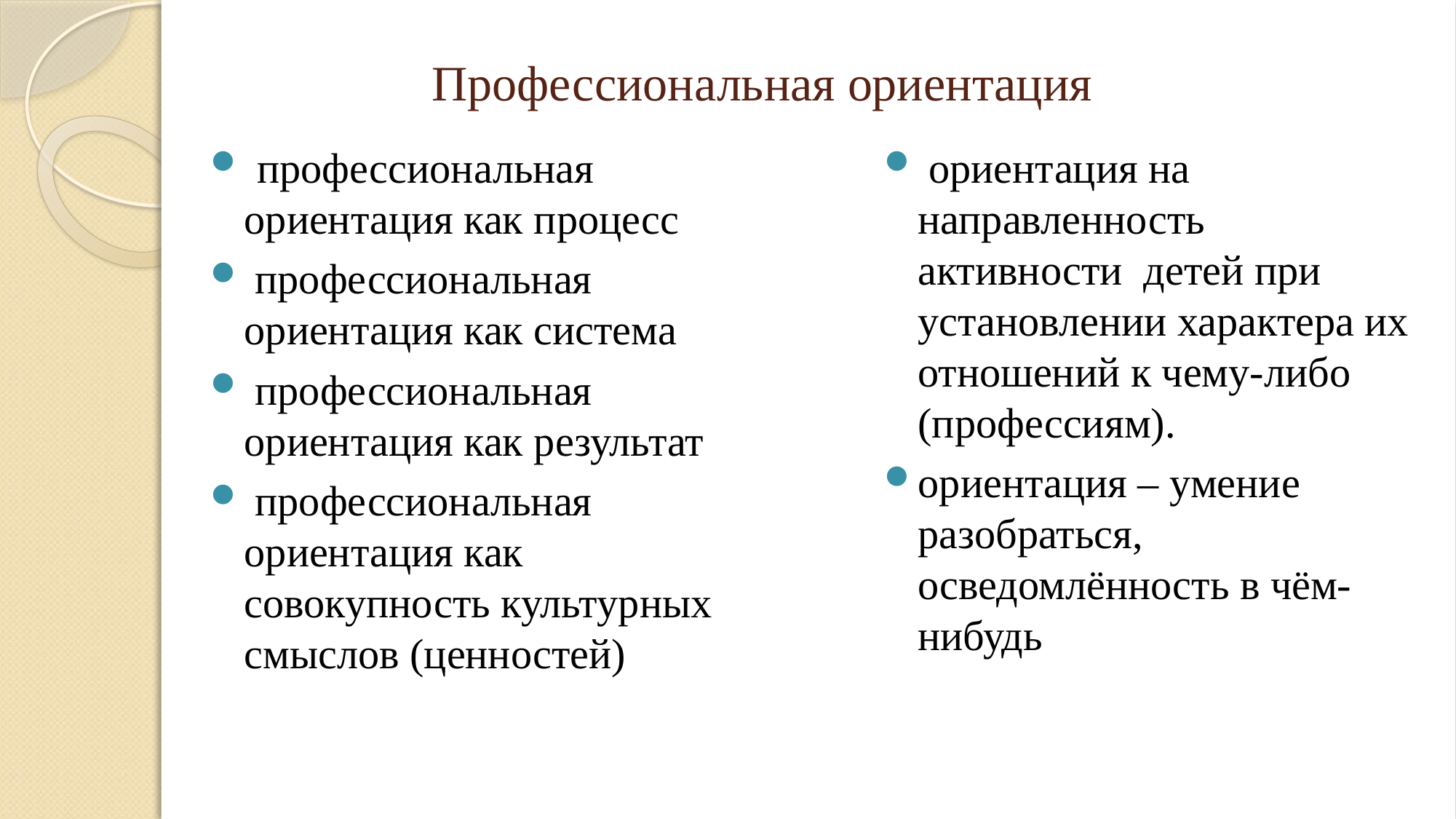

# Профессиональная ориентация
 профессиональная ориентация как процесс
 профессиональная ориентация как система
 профессиональная ориентация как результат
 профессиональная ориентация как совокупность культурных смыслов (ценностей)

 ориентация на направленность активности  детей при установлении характера их отношений к чему-либо (профессиям).
ориентация – умение разобраться, осведомлённость в чём-нибудь